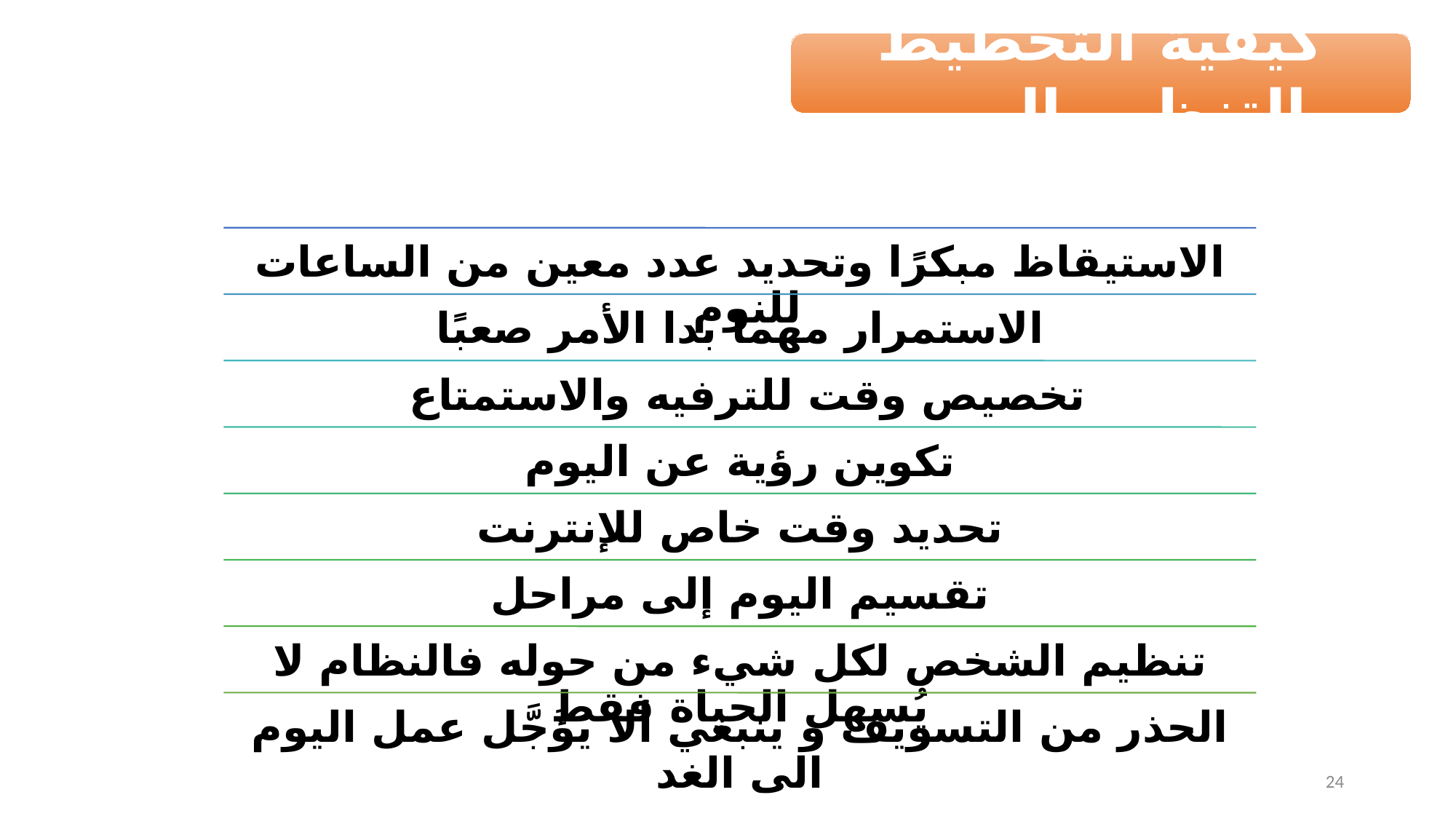

كيفية التخطيط والتنظيم اليومي
الاستيقاظ مبكرًا وتحديد عدد معين من الساعات للنوم
الاستمرار مهما بدا الأمر صعبًا
تخصيص وقت للترفيه والاستمتاع
تكوين رؤية عن اليوم
تحديد وقت خاص للإنترنت
تقسيم اليوم إلى مراحل
تنظيم الشخص لكل شيء من حوله فالنظام لا يُسهل الحياة فقط
الحذر من التسويف و ينبغي ألا يؤَجَّل عمل اليوم الى الغد
24